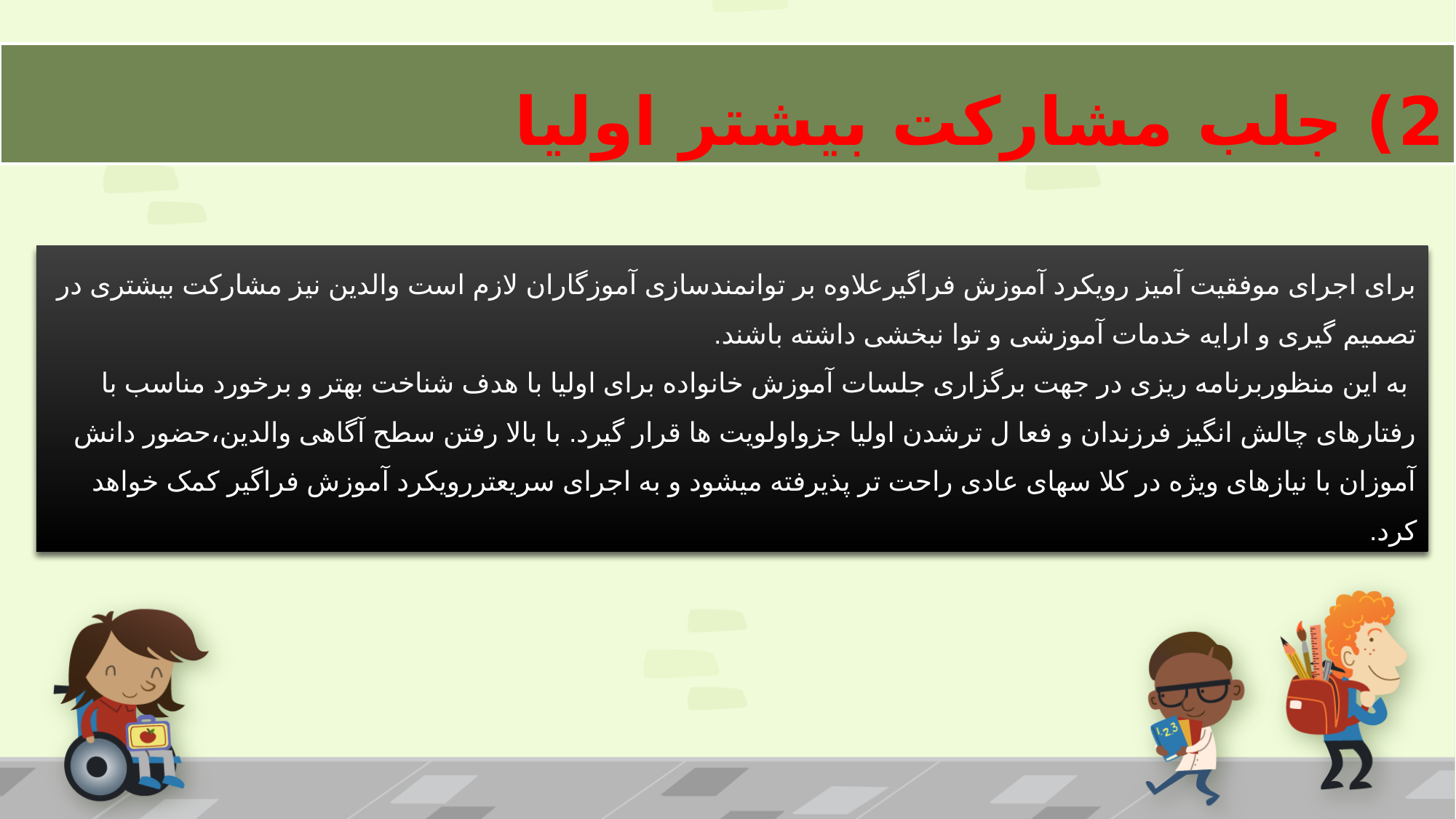

# 2) جلب مشارکت بیشتر اولیا
برای اجرای موفقیت آمیز رویکرد آموزش فراگیرعلاوه بر توانمندسازی آموزگاران لازم است والدین نیز مشارکت بیشتری در تصمیم گیری و ارایه خدمات آموزشی و توا نبخشی داشته باشند.
 به این منظوربرنامه ریزی در جهت برگزاری جلسات آموزش خانواده برای اولیا با هدف شناخت بهتر و برخورد مناسب با رفتارهای چالش انگیز فرزندان و فعا ل ترشدن اولیا جزواولویت ها قرار گیرد. با بالا رفتن سطح آگاهی والدین،حضور دانش آموزان با نیازهای ویژه در کلا سهای عادی راحت تر پذیرفته میشود و به اجرای سریعتررویکرد آموزش فراگیر کمک خواهد کرد.